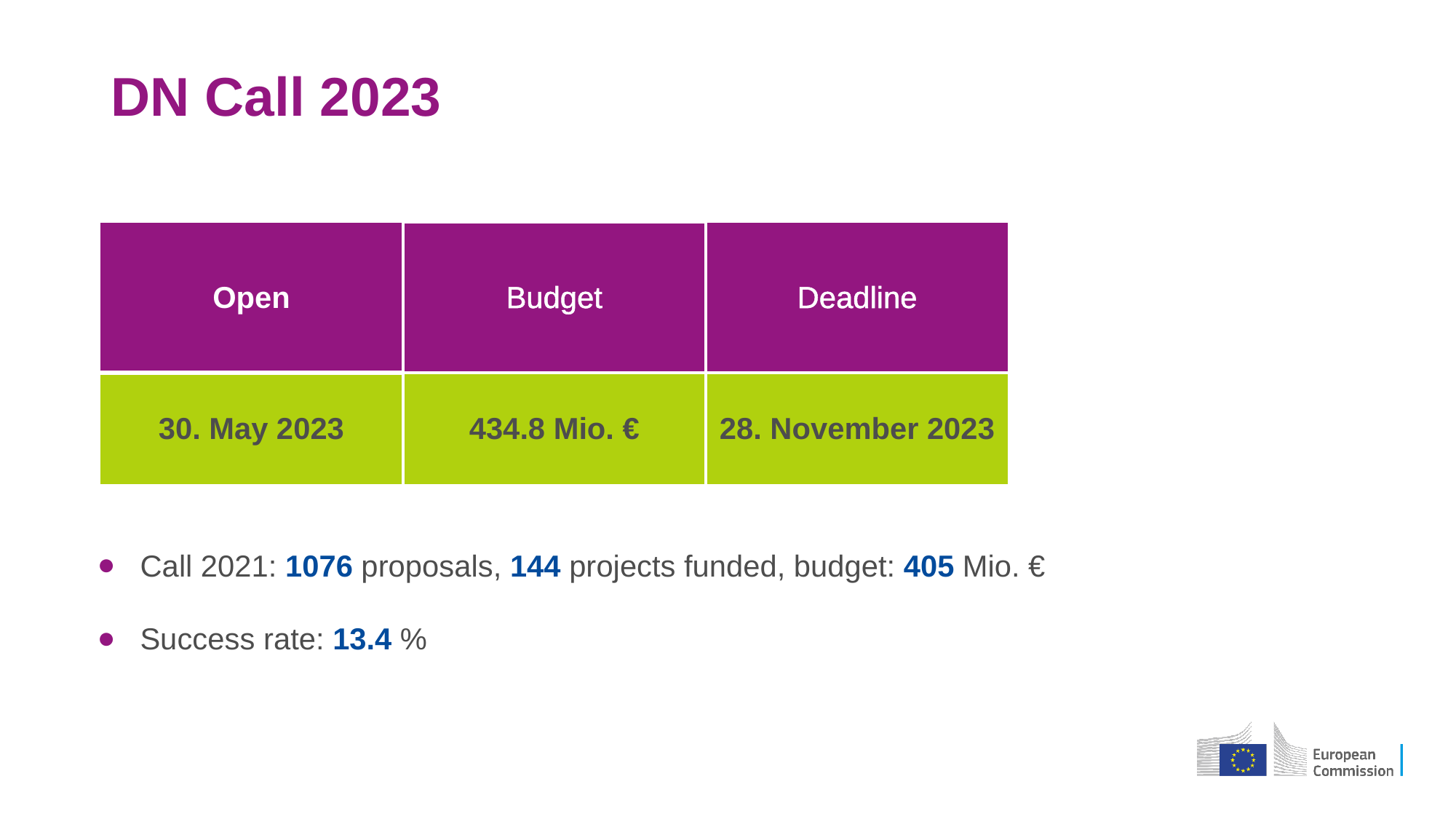

# DN Call 2023

Call 2021: 1076 proposals, 144 projects funded, budget: 405 Mio. €
Success rate: 13.4 %
| Open | Budget | Deadline |
| --- | --- | --- |
| 30. May 2023 | 434.8 Mio. € | 28. November 2023 |